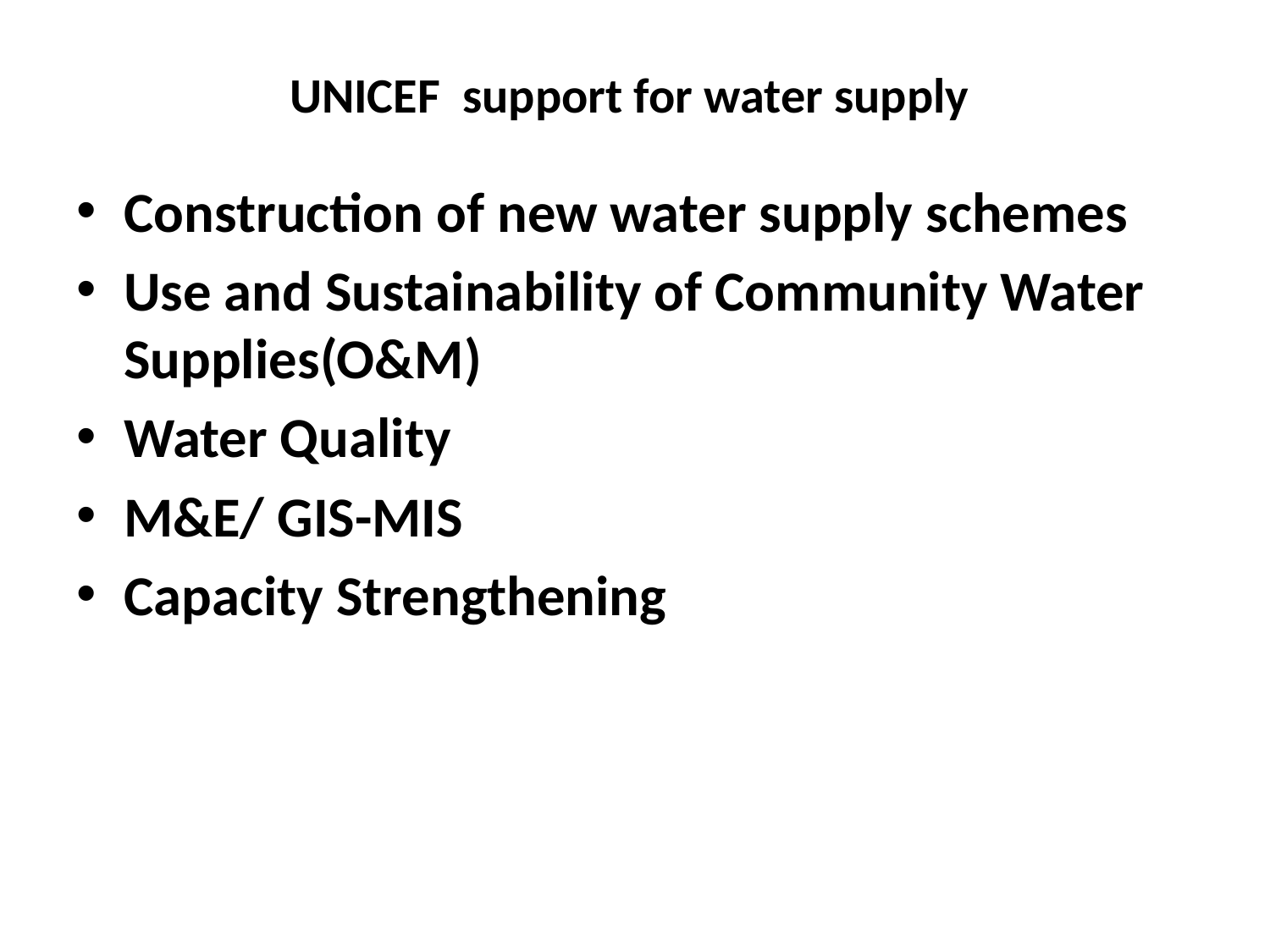

# UNICEF  support for water supply
Construction of new water supply schemes
Use and Sustainability of Community Water Supplies(O&M)
Water Quality
M&E/ GIS-MIS
Capacity Strengthening